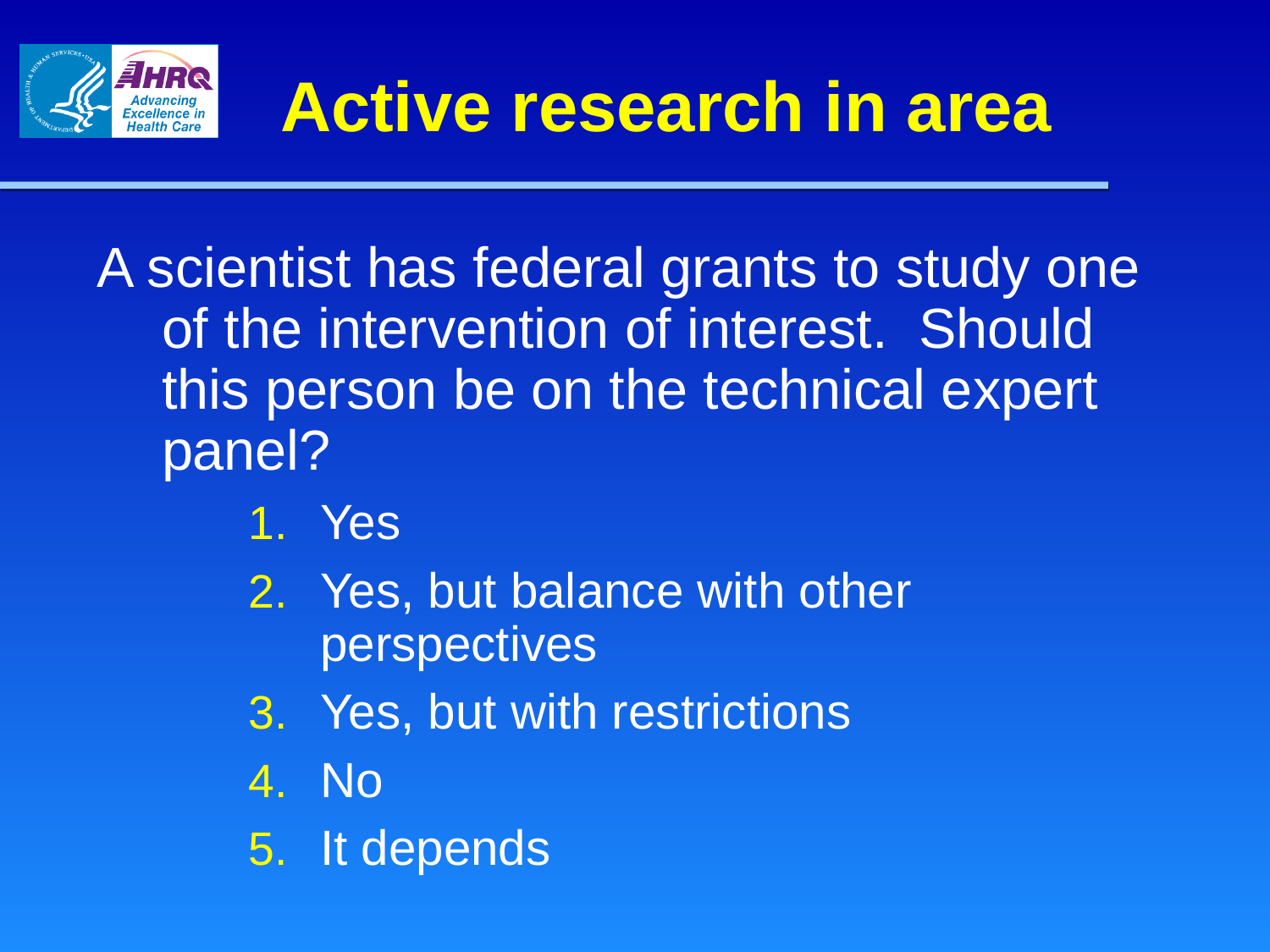

# Active research in area
A scientist has federal grants to study one of the intervention of interest.  Should this person be on the technical expert panel?
Yes
Yes, but balance with other perspectives
Yes, but with restrictions
No
It depends